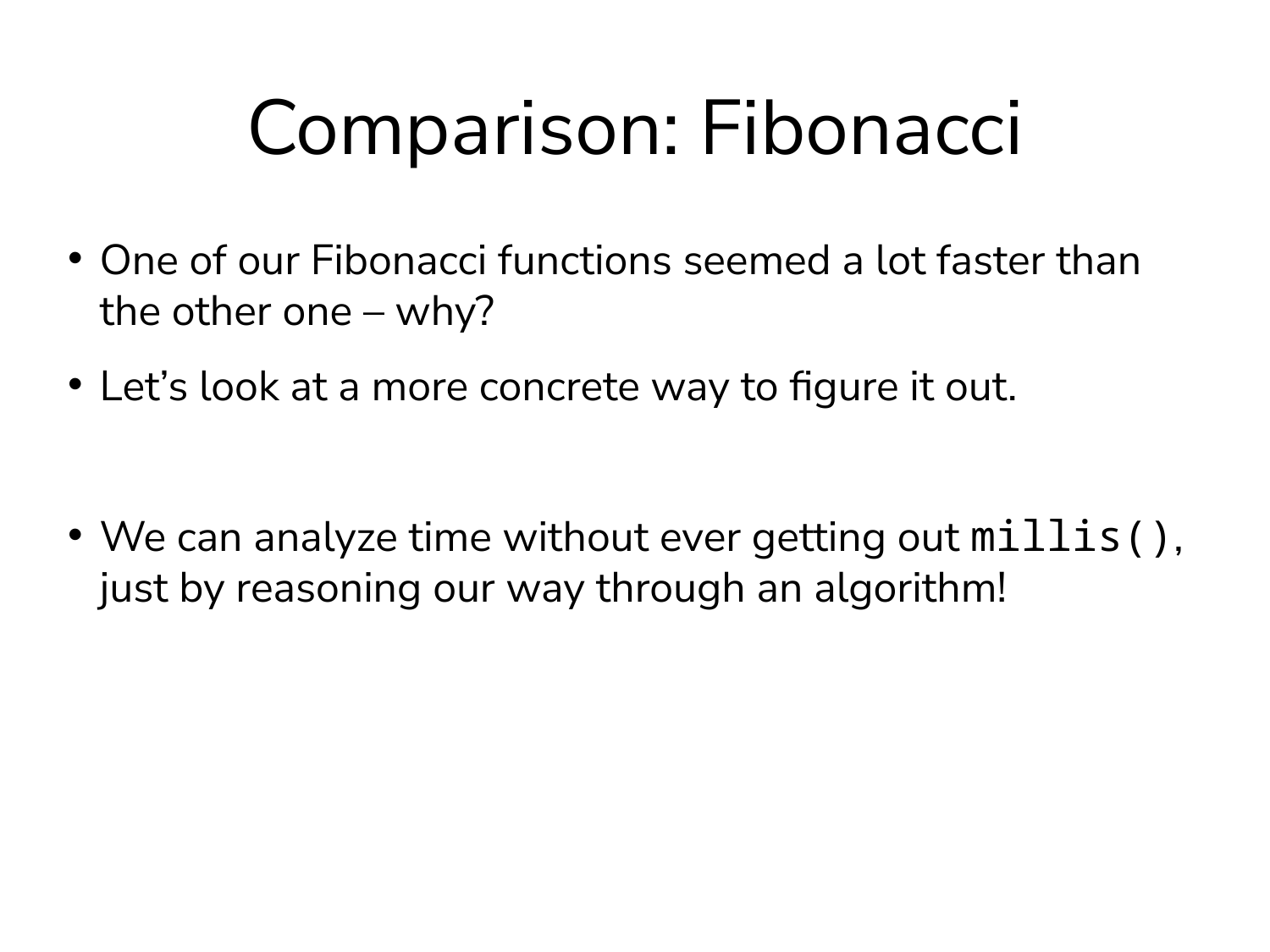

# Comparison: Fibonacci
One of our Fibonacci functions seemed a lot faster than the other one – why?
Let’s look at a more concrete way to figure it out.

We can analyze time without ever getting out millis(), just by reasoning our way through an algorithm!